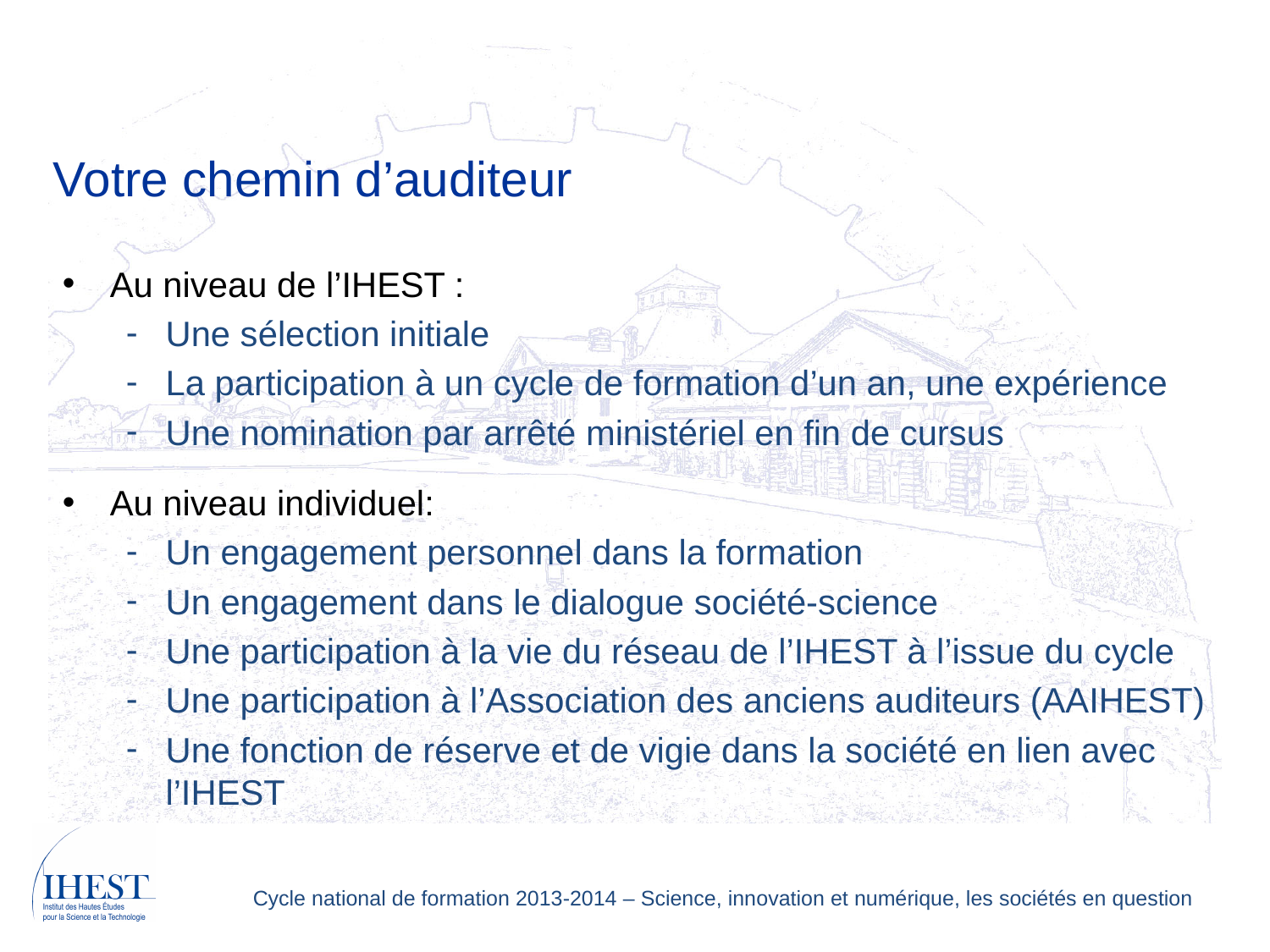

Votre chemin d’auditeur
Au niveau de l’IHEST :
Une sélection initiale
La participation à un cycle de formation d’un an, une expérience
Une nomination par arrêté ministériel en fin de cursus
Au niveau individuel:
Un engagement personnel dans la formation
Un engagement dans le dialogue société-science
Une participation à la vie du réseau de l’IHEST à l’issue du cycle
Une participation à l’Association des anciens auditeurs (AAIHEST)
Une fonction de réserve et de vigie dans la société en lien avec l’IHEST